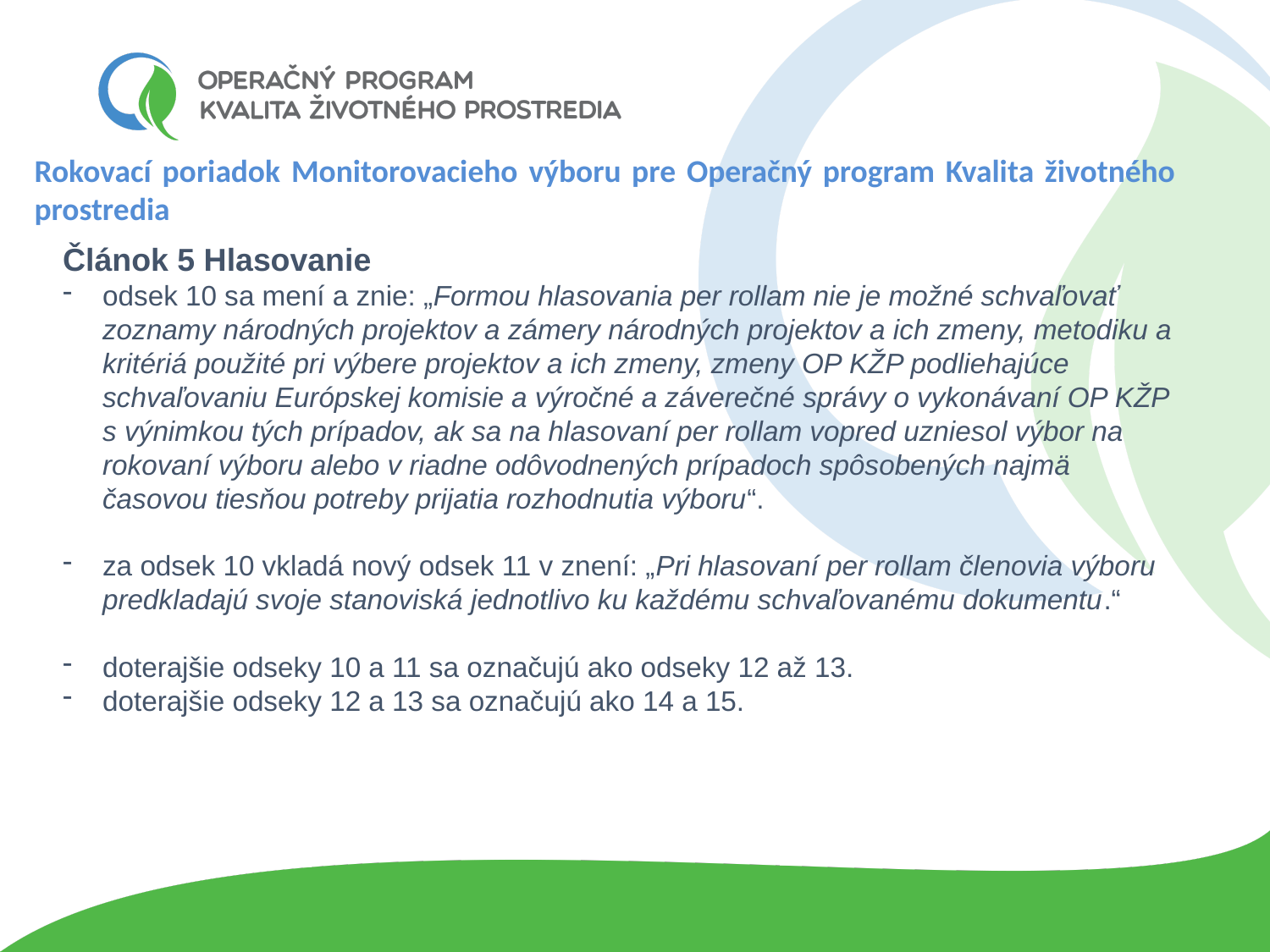

Rokovací poriadok Monitorovacieho výboru pre Operačný program Kvalita životného prostredia
Článok 5 Hlasovanie
odsek 10 sa mení a znie: „Formou hlasovania per rollam nie je možné schvaľovať zoznamy národných projektov a zámery národných projektov a ich zmeny, metodiku a kritériá použité pri výbere projektov a ich zmeny, zmeny OP KŽP podliehajúce schvaľovaniu Európskej komisie a výročné a záverečné správy o vykonávaní OP KŽP s výnimkou tých prípadov, ak sa na hlasovaní per rollam vopred uzniesol výbor na rokovaní výboru alebo v riadne odôvodnených prípadoch spôsobených najmä časovou tiesňou potreby prijatia rozhodnutia výboru“.

za odsek 10 vkladá nový odsek 11 v znení: „Pri hlasovaní per rollam členovia výboru predkladajú svoje stanoviská jednotlivo ku každému schvaľovanému dokumentu.“

doterajšie odseky 10 a 11 sa označujú ako odseky 12 až 13.
doterajšie odseky 12 a 13 sa označujú ako 14 a 15.